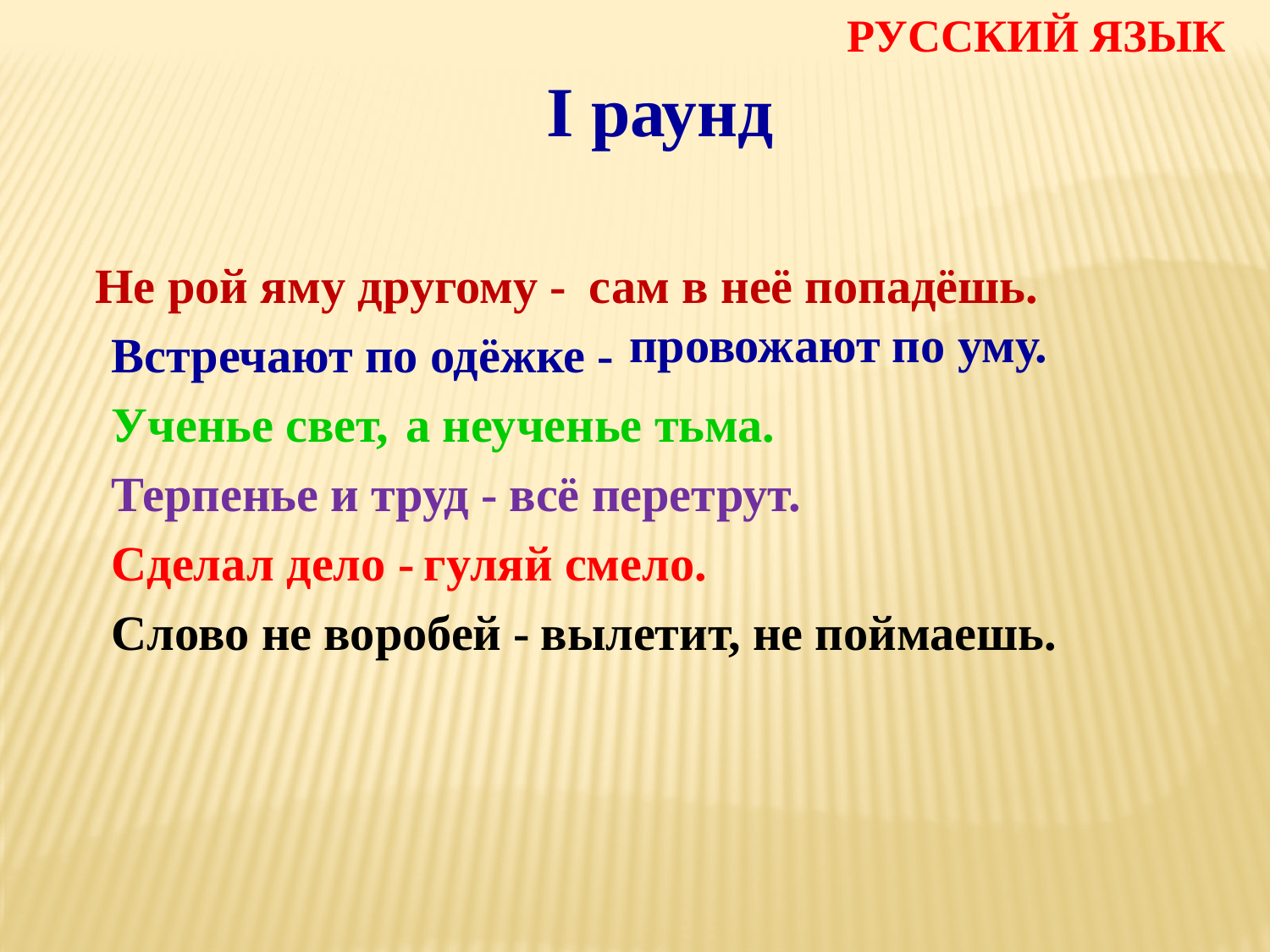

РУССКИЙ ЯЗЫК

I раунд
Не рой яму другому -
сам в неё попадёшь.
провожают по уму.
Встречают по одёжке -
Ученье свет,
а неученье тьма.
Терпенье и труд -
всё перетрут.
Сделал дело -
гуляй смело.
Слово не воробей -
вылетит, не поймаешь.